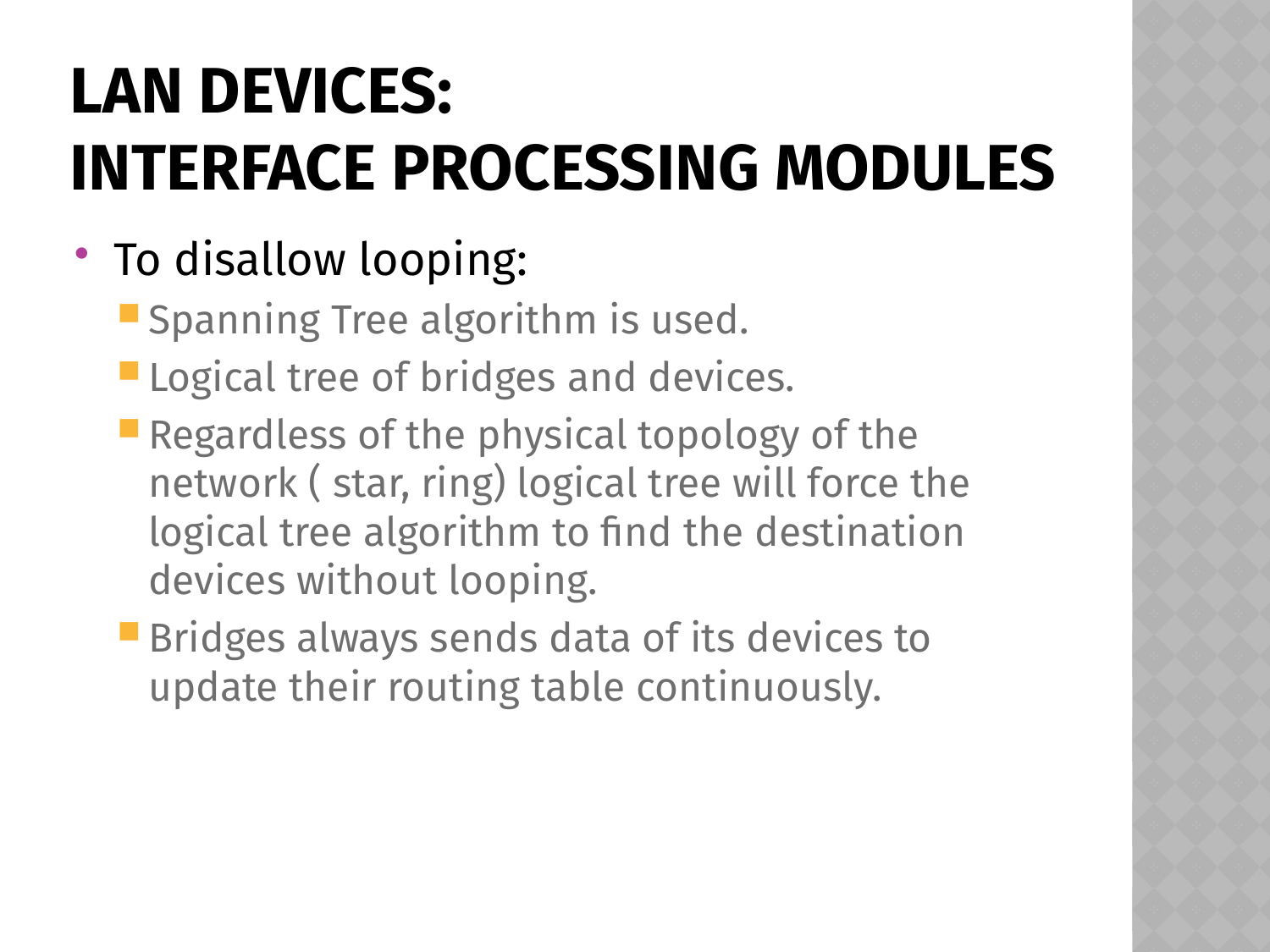

# LAN devices: interface processing Modules
To disallow looping:
Spanning Tree algorithm is used.
Logical tree of bridges and devices.
Regardless of the physical topology of the network ( star, ring) logical tree will force the logical tree algorithm to find the destination devices without looping.
Bridges always sends data of its devices to update their routing table continuously.